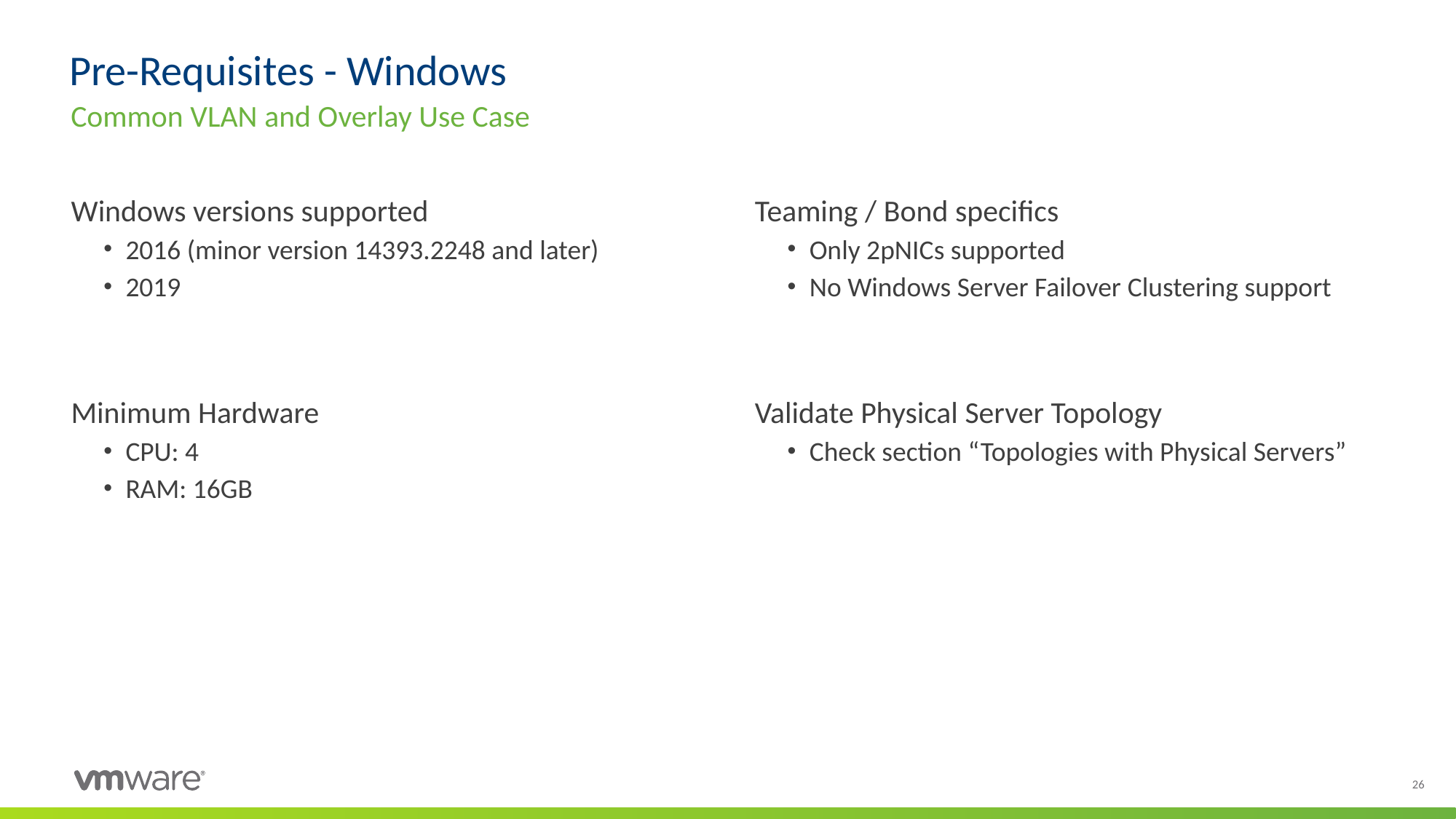

# Pre-Requisites - Windows
Common VLAN and Overlay Use Case
Windows versions supported
2016 (minor version 14393.2248 and later)
2019

Minimum Hardware
CPU: 4
RAM: 16GB

Teaming / Bond specifics
Only 2pNICs supported
No Windows Server Failover Clustering support

Validate Physical Server Topology
Check section “Topologies with Physical Servers”